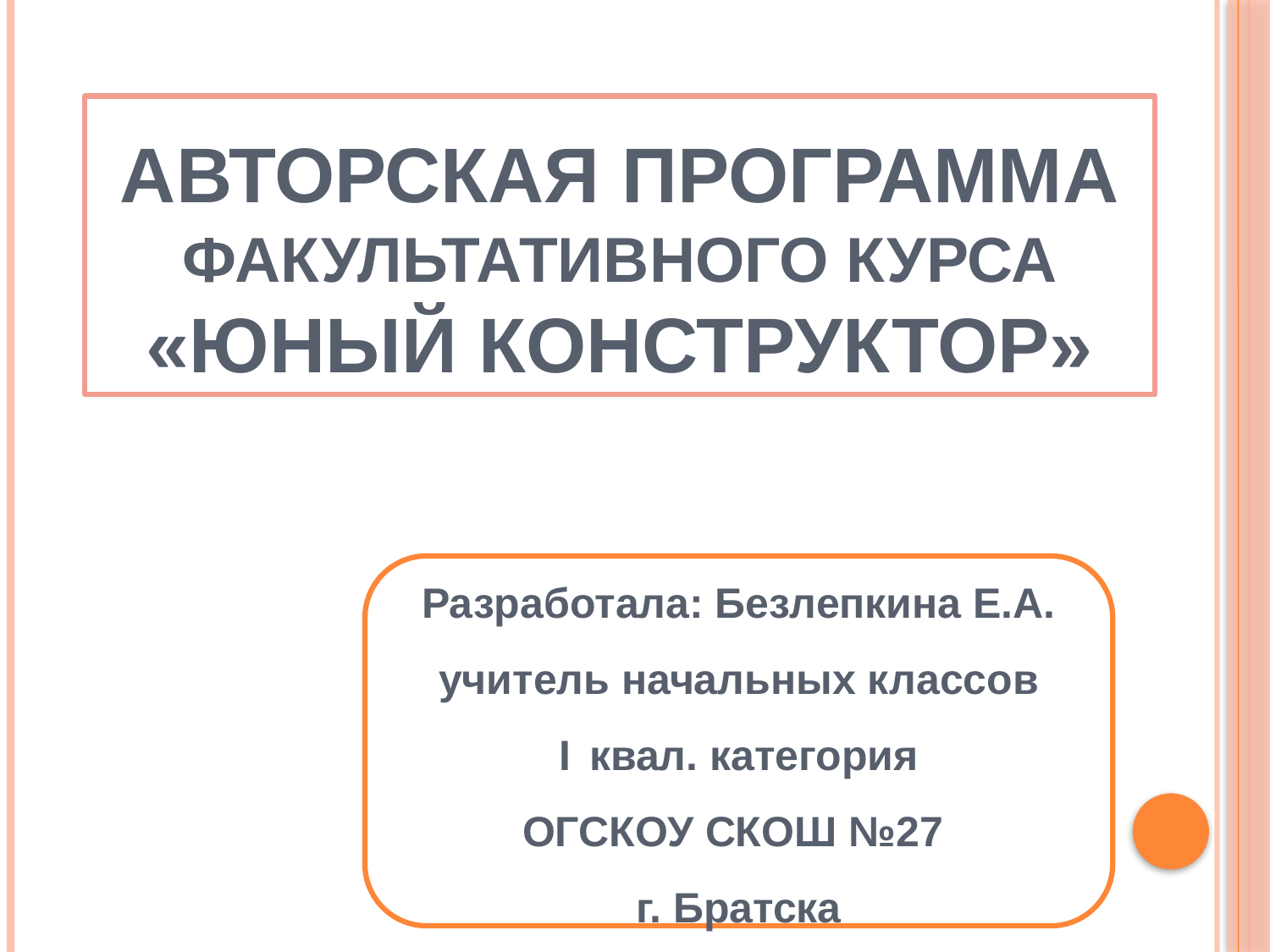

# Авторская программа ФАКУЛЬТАТИВНОГО КУРСА «Юный конструктор»
Разработала: Безлепкина Е.А.
учитель начальных классов
I квал. категория
ОГСКОУ СКОШ №27
г. Братска